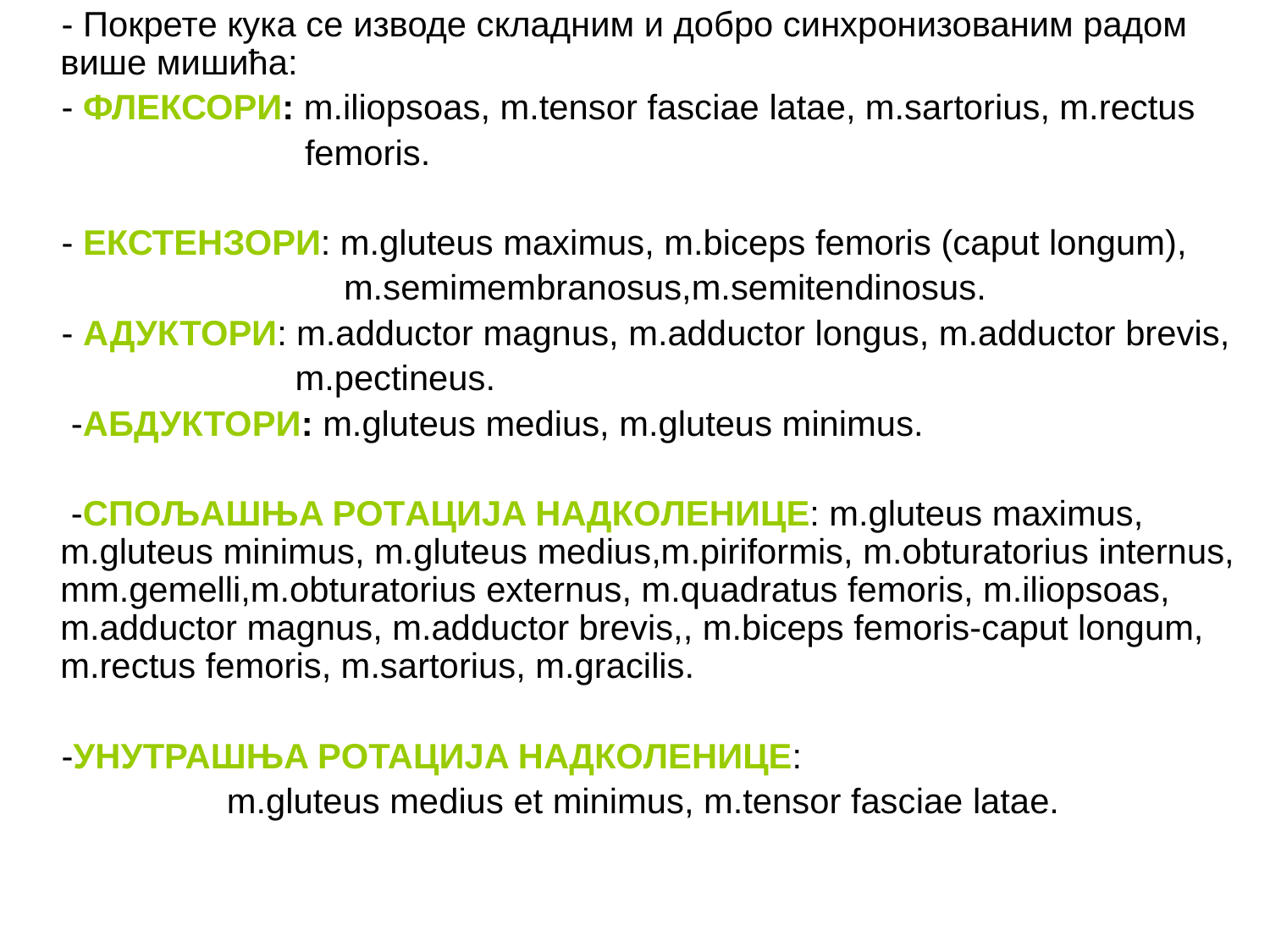

- Покретe кука се изводе складним и дoбро синхрoнизованим рaдом више мишића:
     - ФЛЕКСОРИ: m.iliopsoas, m.tensor fasciae latae, m.sartorius, m.rectus
                              femoris.

     - ЕКСТEНЗОРИ: m.gluteus maximus, m.biceps femoris (caput longum),
                                  m.semimembranosus,m.semitendinosus.
     - АДУКТОРИ: m.adductor magnus, m.adductor longus, m.adductor brevis,
                             m.pectineus.
      -АБДУКТОРИ: m.gluteus medius, m.gluteus minimus.

      -СПОЉАШЊA РOТAЦИЈA НAДКOЛЕНИЦЕ: m.gluteus maximus, m.gluteus minimus, m.gluteus medius,m.piriformis, m.obturatorius internus, mm.gemelli,m.obturatorius externus, m.quadratus femoris, m.iliopsoas, m.adductor magnus, m.adductor brevis,, m.biceps femoris-caput longum, m.rectus femoris, m.sartorius, m.gracilis.

     -УНУТРАШЊA РОTAЦИЈA НAДКOЛЕНИЦE:
                      m.gluteus medius et minimus, m.tensor fasciae latae.